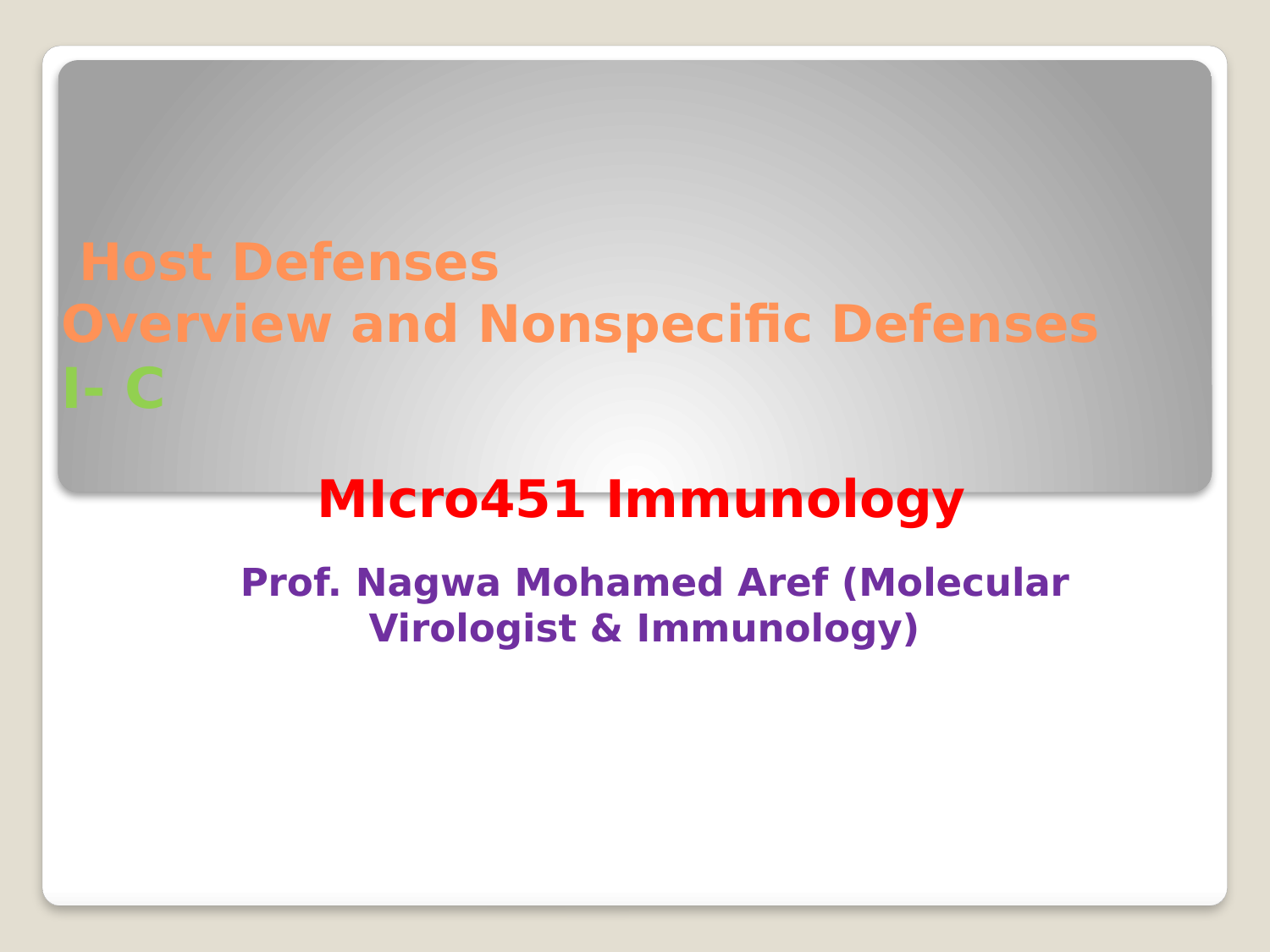

# Host Defenses Overview and Nonspecific Defenses I- C
MIcro451 Immunology

 Prof. Nagwa Mohamed Aref (Molecular Virologist & Immunology)